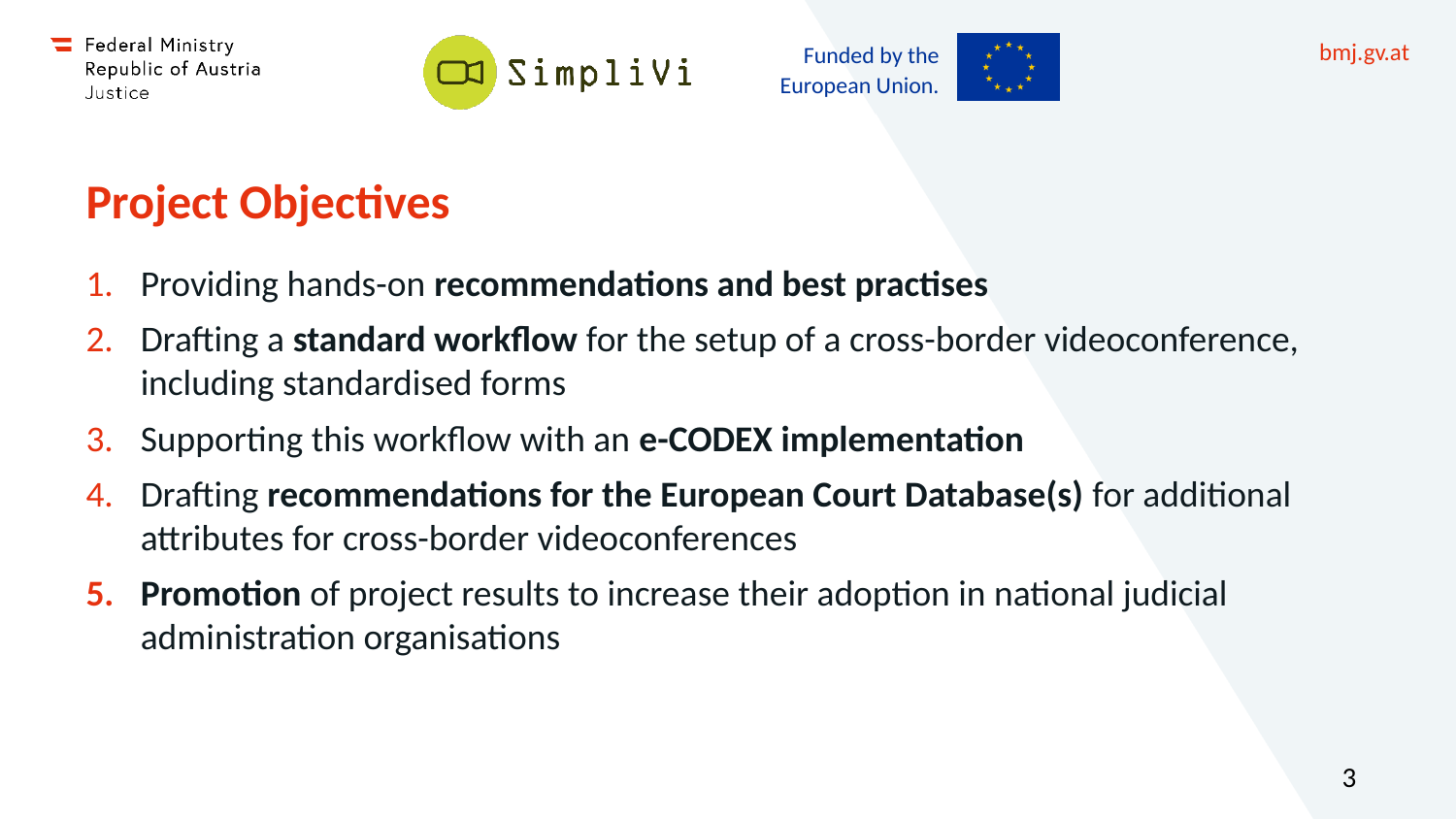

# Project Objectives
Providing hands-on recommendations and best practises
Drafting a standard workflow for the setup of a cross-border videoconference, including standardised forms
Supporting this workflow with an e-CODEX implementation
Drafting recommendations for the European Court Database(s) for additional attributes for cross-border videoconferences
Promotion of project results to increase their adoption in national judicial administration organisations

3